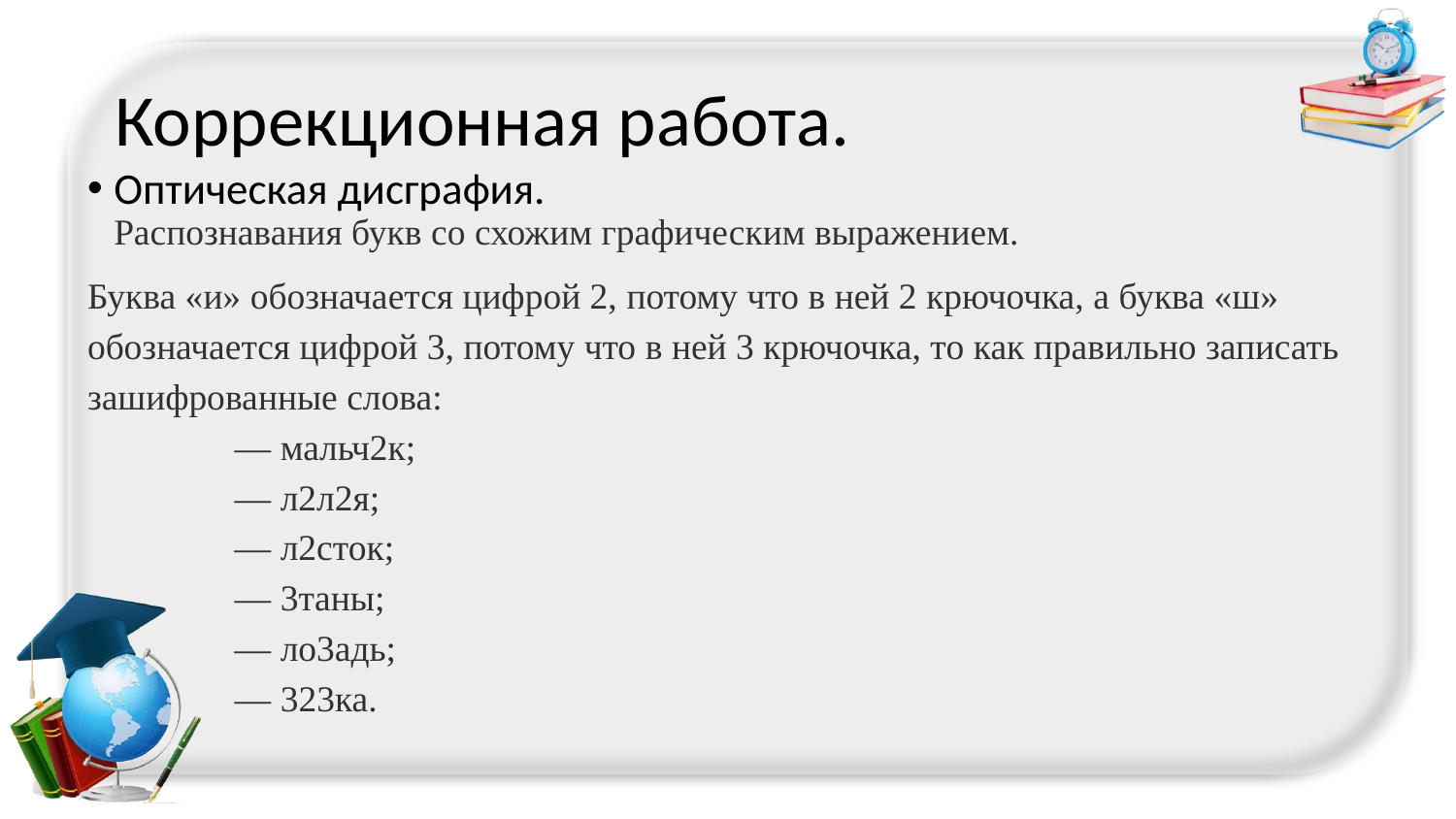

# Коррекционная работа.
Оптическая дисграфия.
Распознавания букв со схожим графическим выражением.
Буква «и» обозначается цифрой 2, потому что в ней 2 крючочка, а буква «ш» обозначается цифрой 3, потому что в ней 3 крючочка, то как правильно записать зашифрованные слова:
                — мальч2к;
                — л2л2я;
                — л2сток;
                — 3таны;
                — ло3адь;
                — 323ка.